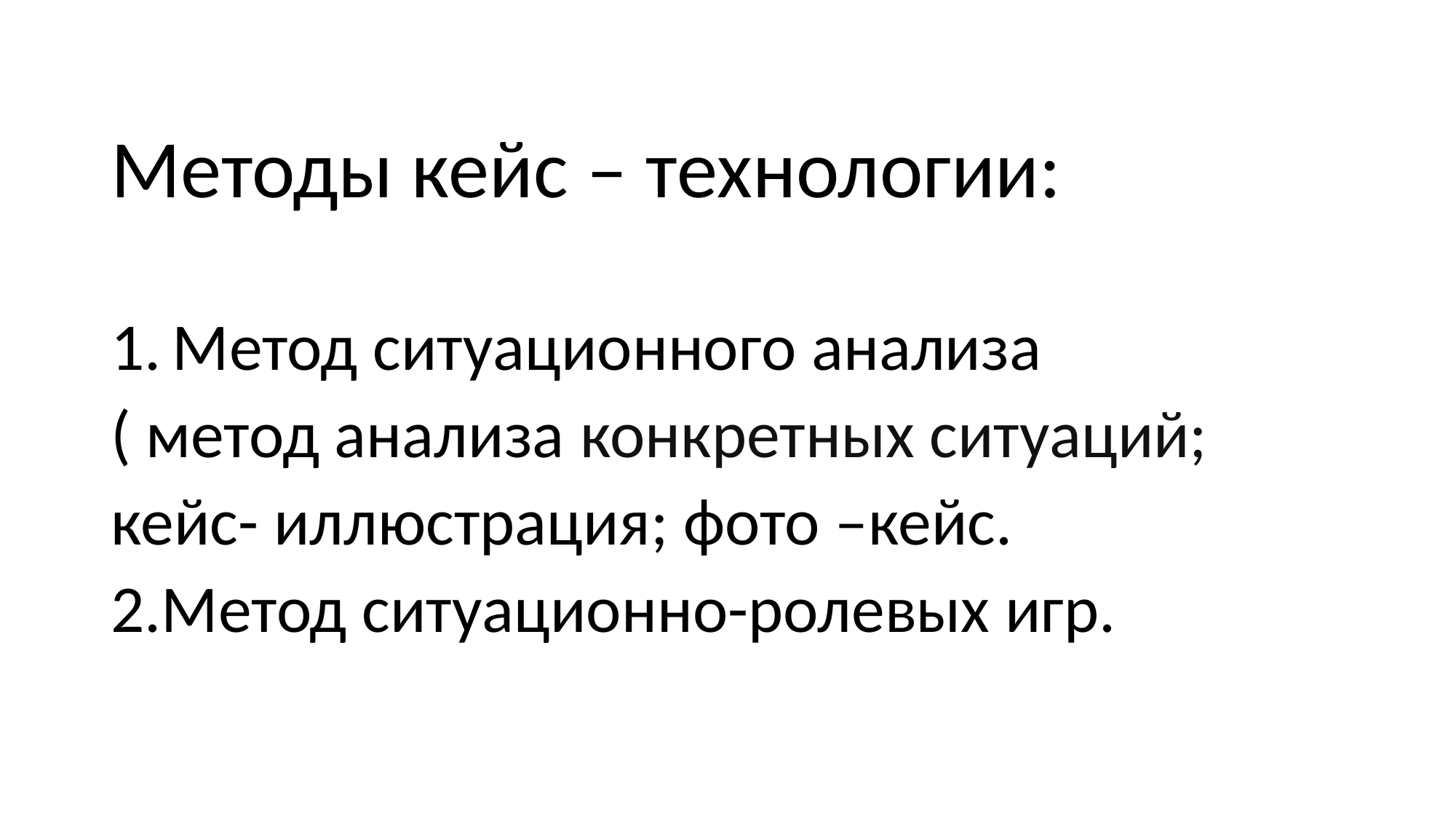

# Методы кейс – технологии:
Метод ситуационного анализа
( метод анализа конкретных ситуаций;
кейс- иллюстрация; фото –кейс.
2.Метод ситуационно-ролевых игр.